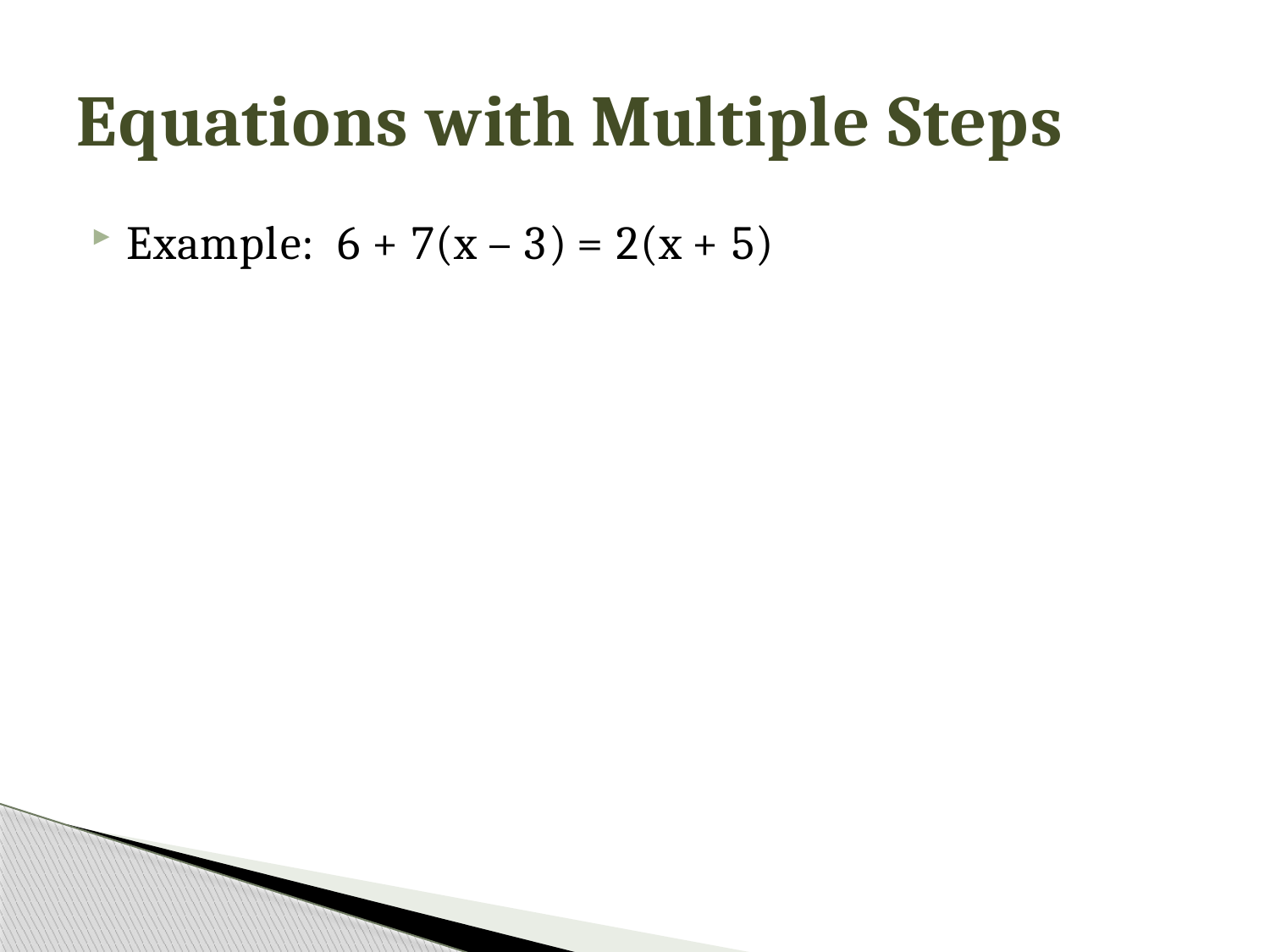

# Equations with Multiple Steps
Example:  6 + 7(x – 3) = 2(x + 5)